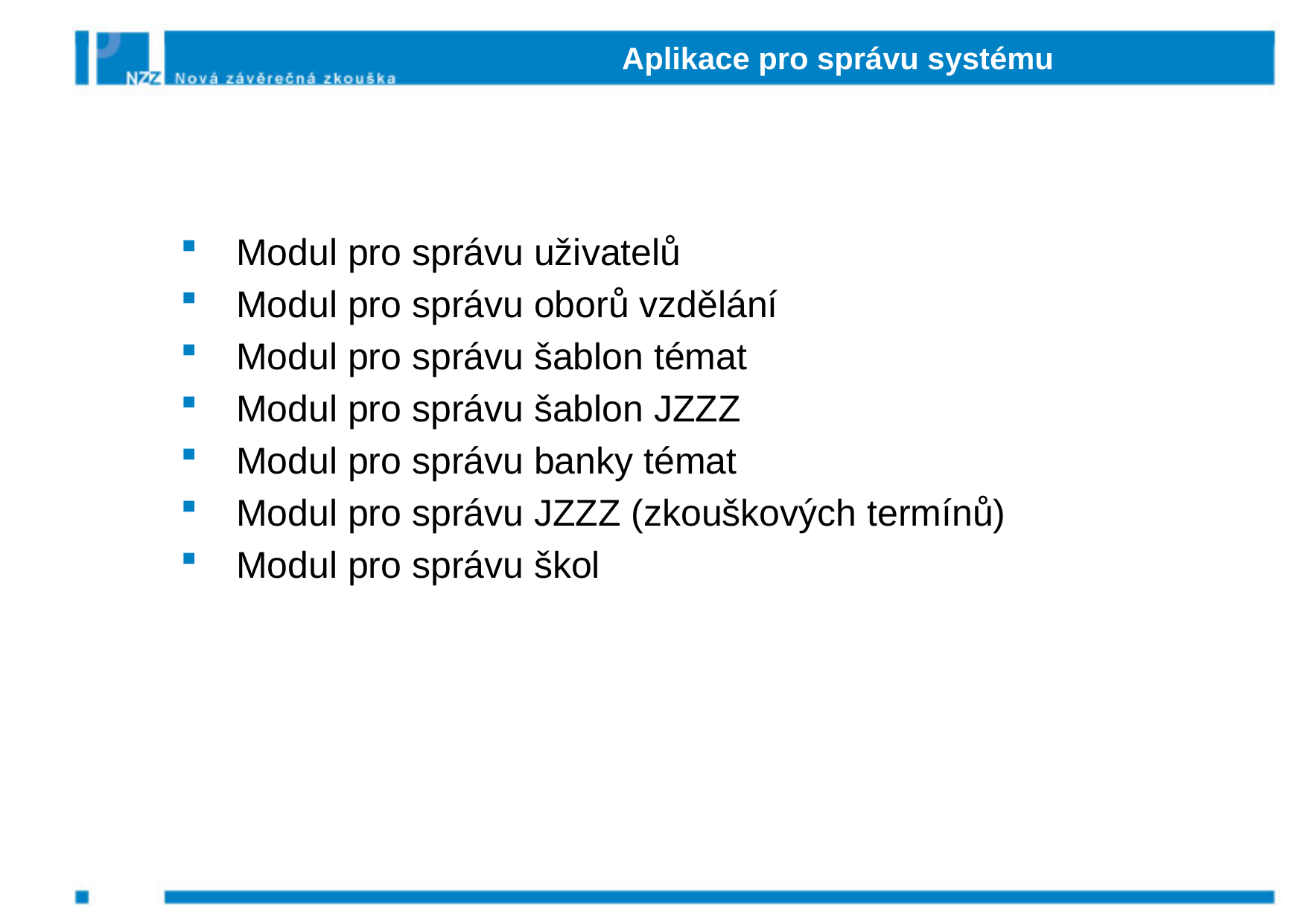

# Aplikace pro správu systému

Modul pro správu uživatelů
Modul pro správu oborů vzdělání
Modul pro správu šablon témat
Modul pro správu šablon JZZZ
Modul pro správu banky témat
Modul pro správu JZZZ (zkouškových termínů)
Modul pro správu škol